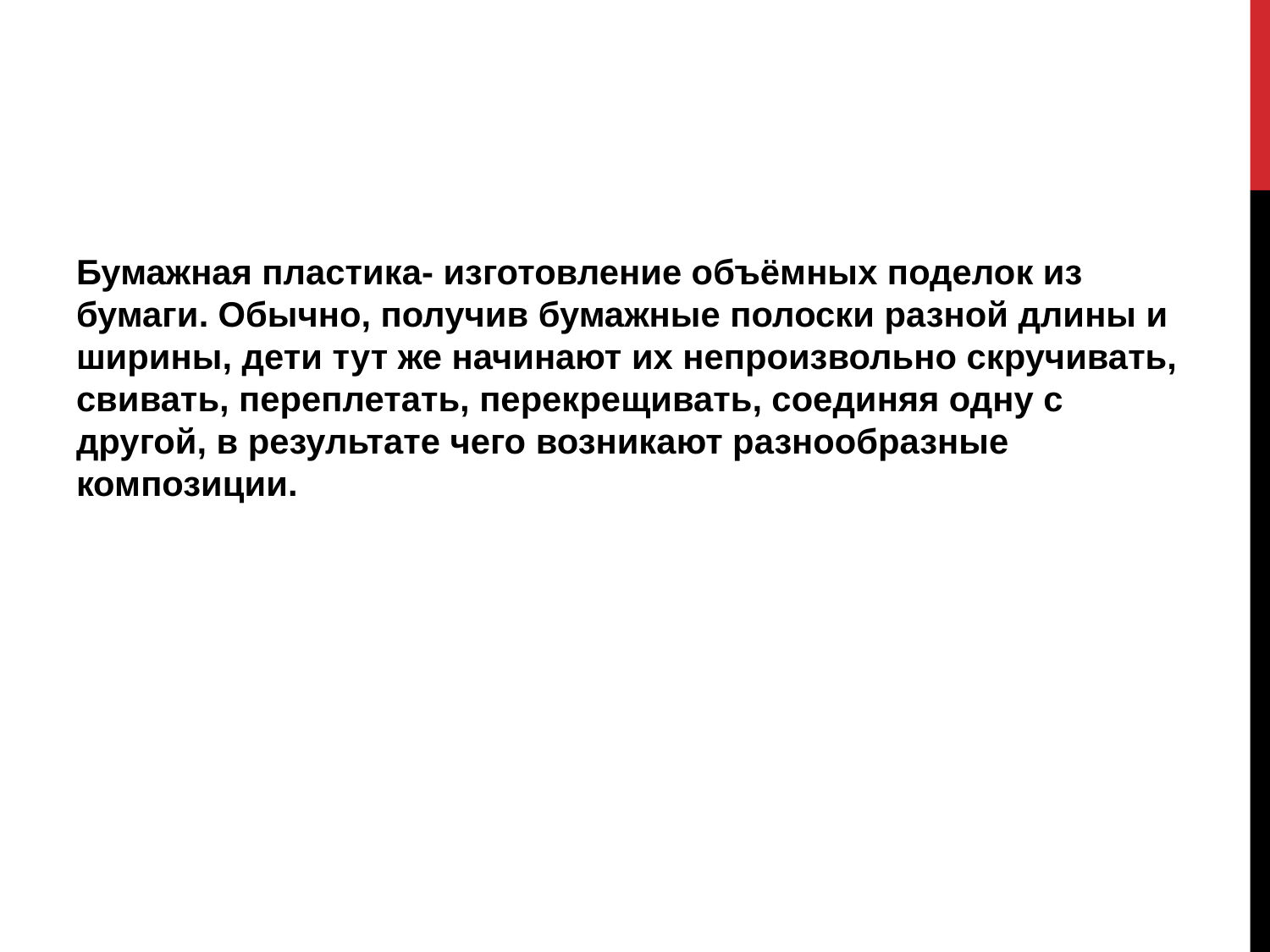

#
Бумажная пластика- изготовление объёмных поделок из бумаги. Обычно, получив бумажные полоски разной длины и ширины, дети тут же начинают их непроизвольно скручивать, свивать, переплетать, перекрещивать, соединяя одну с другой, в результате чего возникают разнообразные композиции.